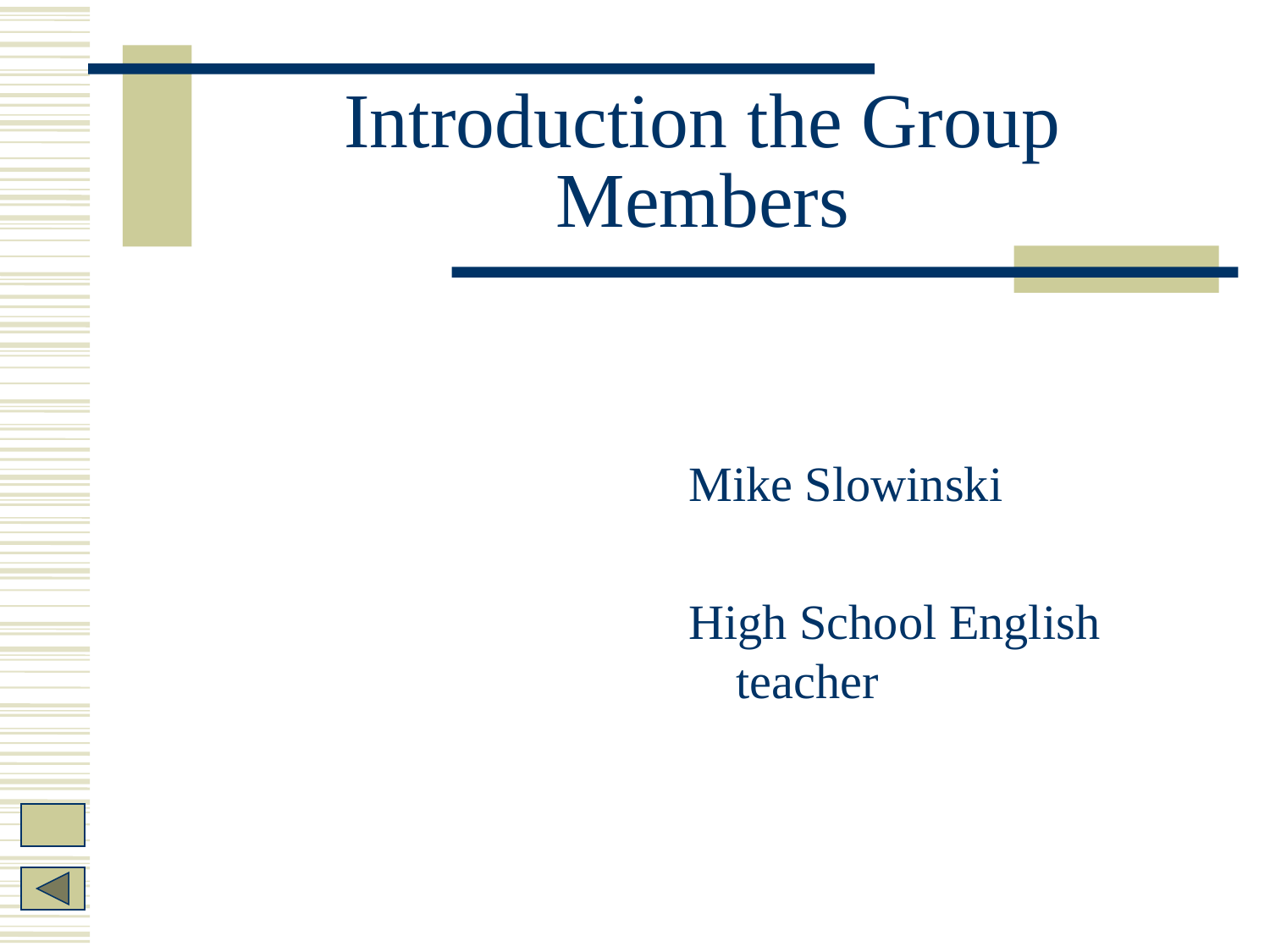

# Introduction the Group Members

Mike Slowinski

High School English teacher